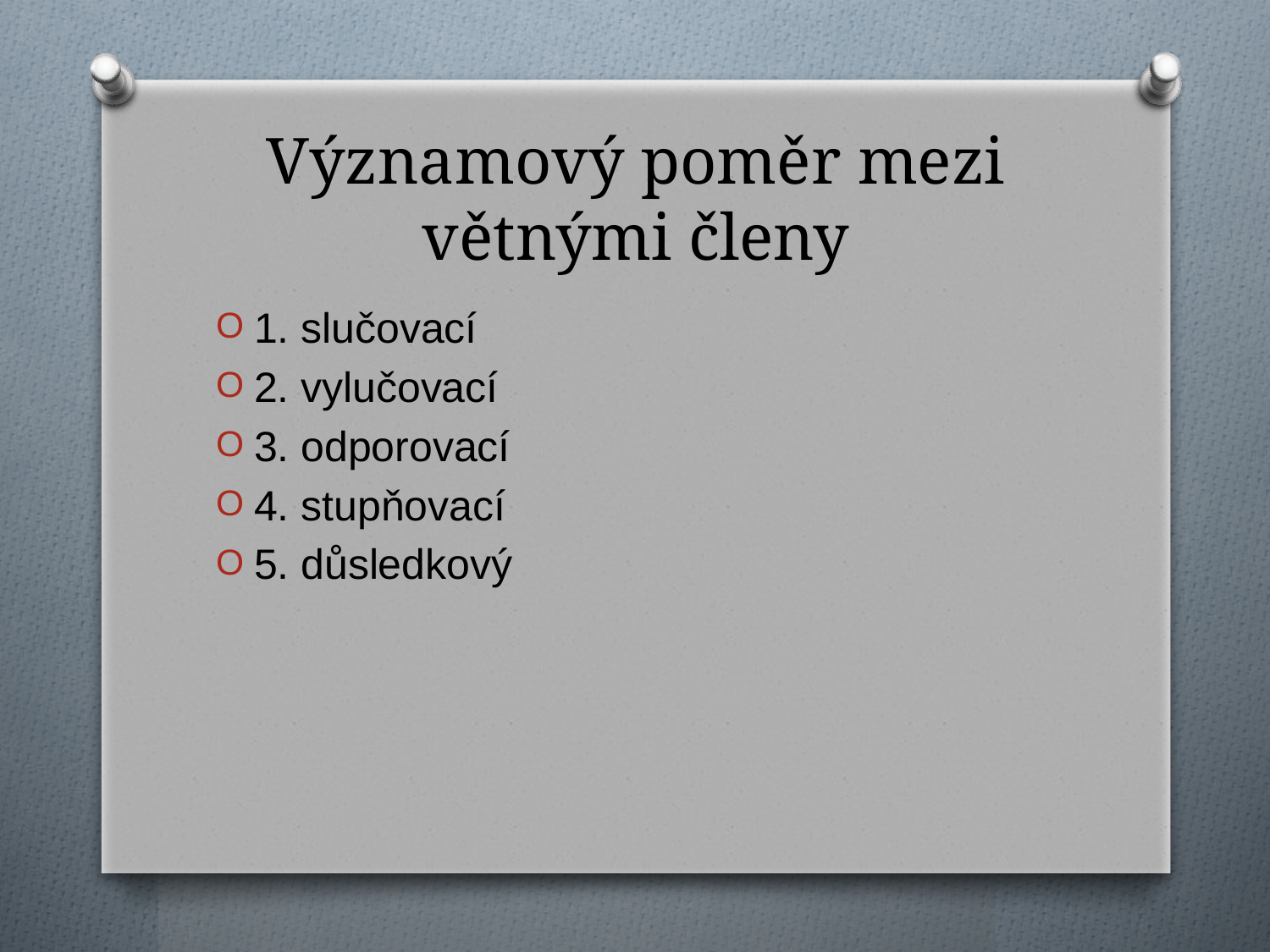

# Významový poměr mezi větnými členy
1. slučovací
2. vylučovací
3. odporovací
4. stupňovací
5. důsledkový